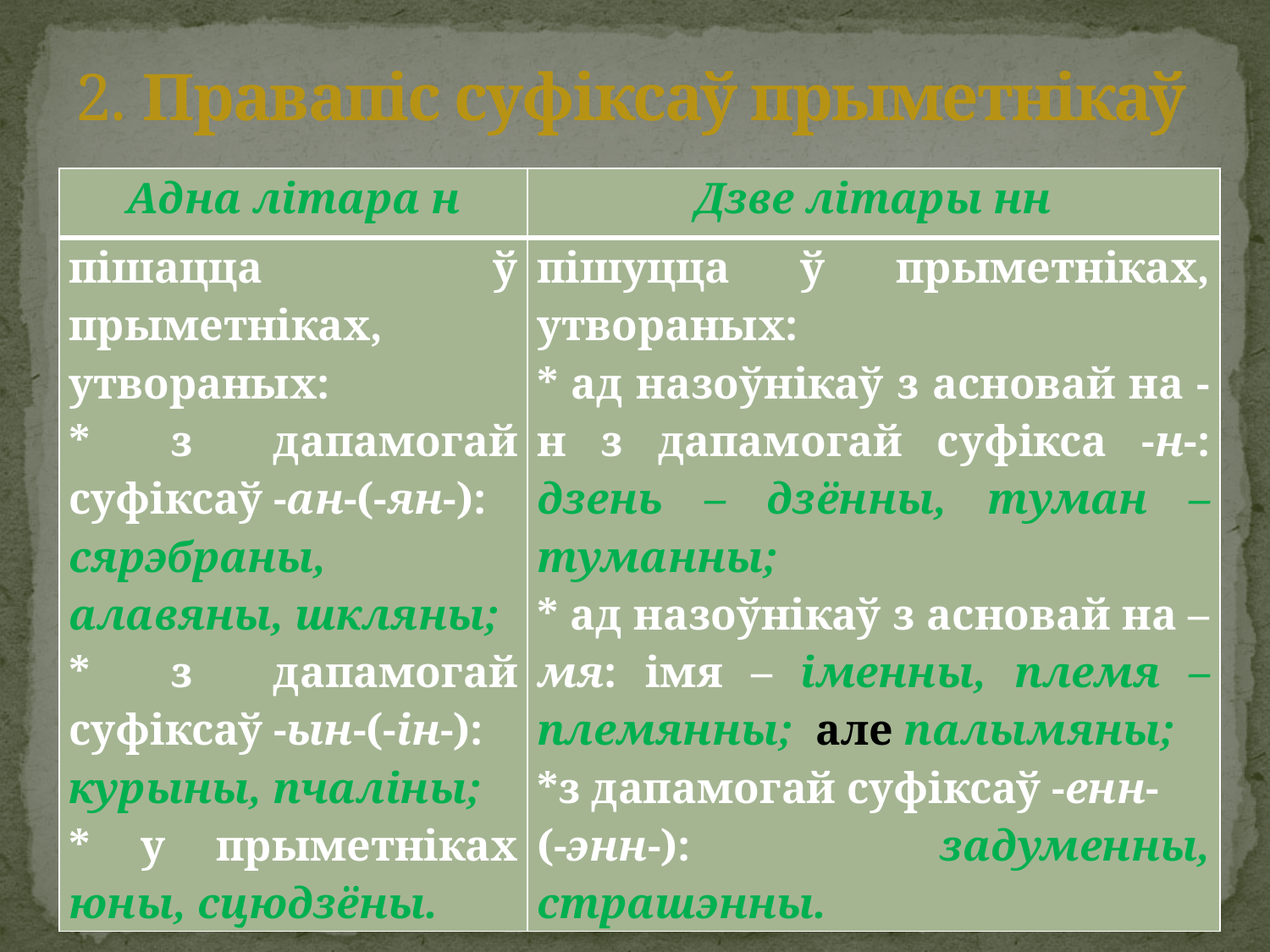

# 2. Правапіс суфіксаў прыметнікаў
| Адна літара н | Дзве літары нн |
| --- | --- |
| пішацца ў прыметніках, утвораных: \* з дапамогай суфіксаў -ан-(-ян-): сярэбраны, алавяны, шкляны; \* з дапамогай суфіксаў -ын-(-ін-): курыны, пчаліны; \* у прыметніках юны, сцюдзёны. | пішуцца ў прыметніках, утвораных: \* ад назоўнікаў з асновай на -н з дапамогай суфікса -н-: дзень – дзённы, туман – туманны; \* ад назоўнікаў з асновай на –мя: імя – іменны, племя – племянны; але палымяны; \*з дапамогай суфіксаў -енн- (-энн-): задуменны, страшэнны. |